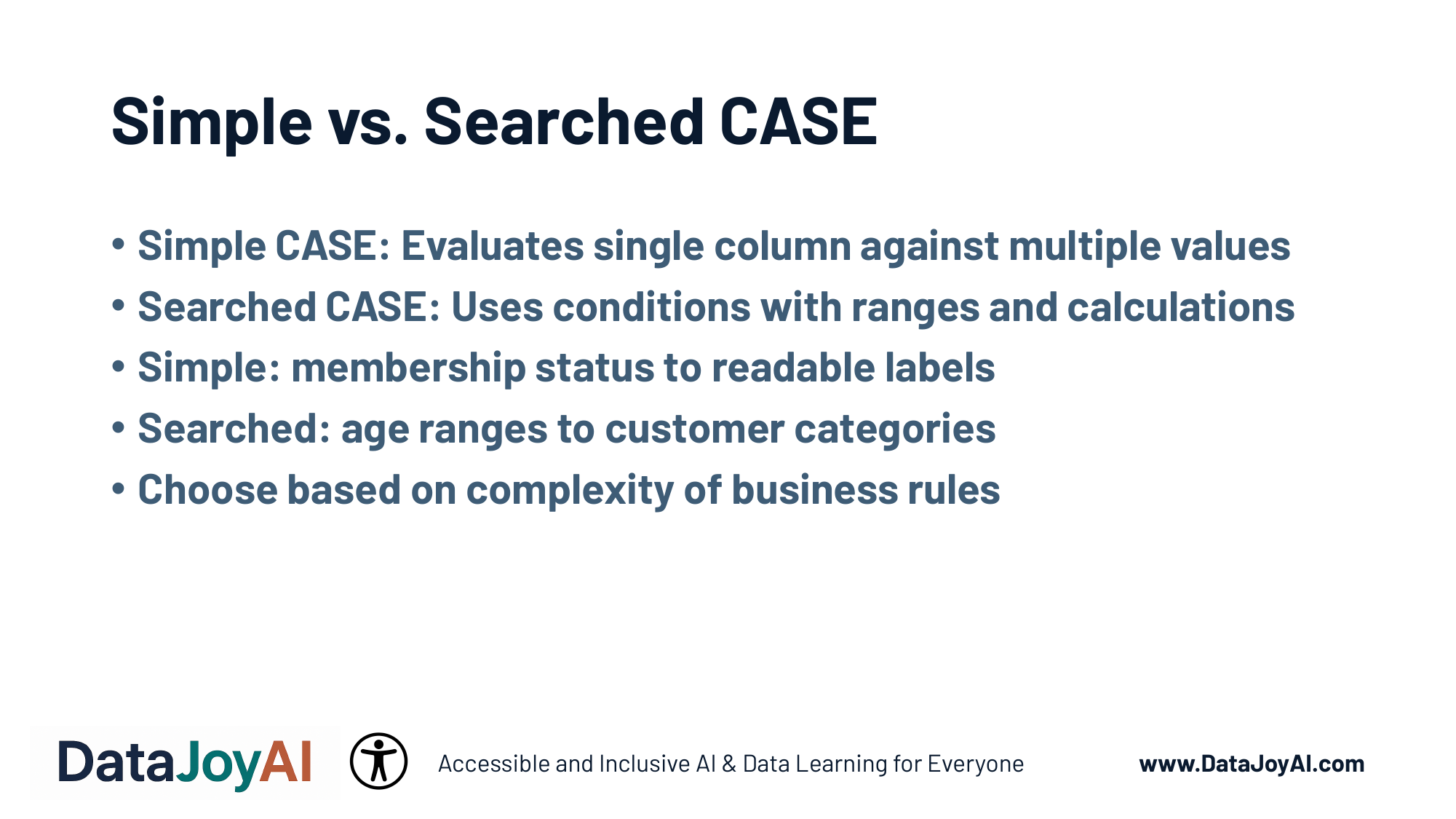

# Simple vs. Searched CASE
Simple CASE: Evaluates single column against multiple values
Searched CASE: Uses conditions with ranges and calculations
Simple: membership status to readable labels
Searched: age ranges to customer categories
Choose based on complexity of business rules